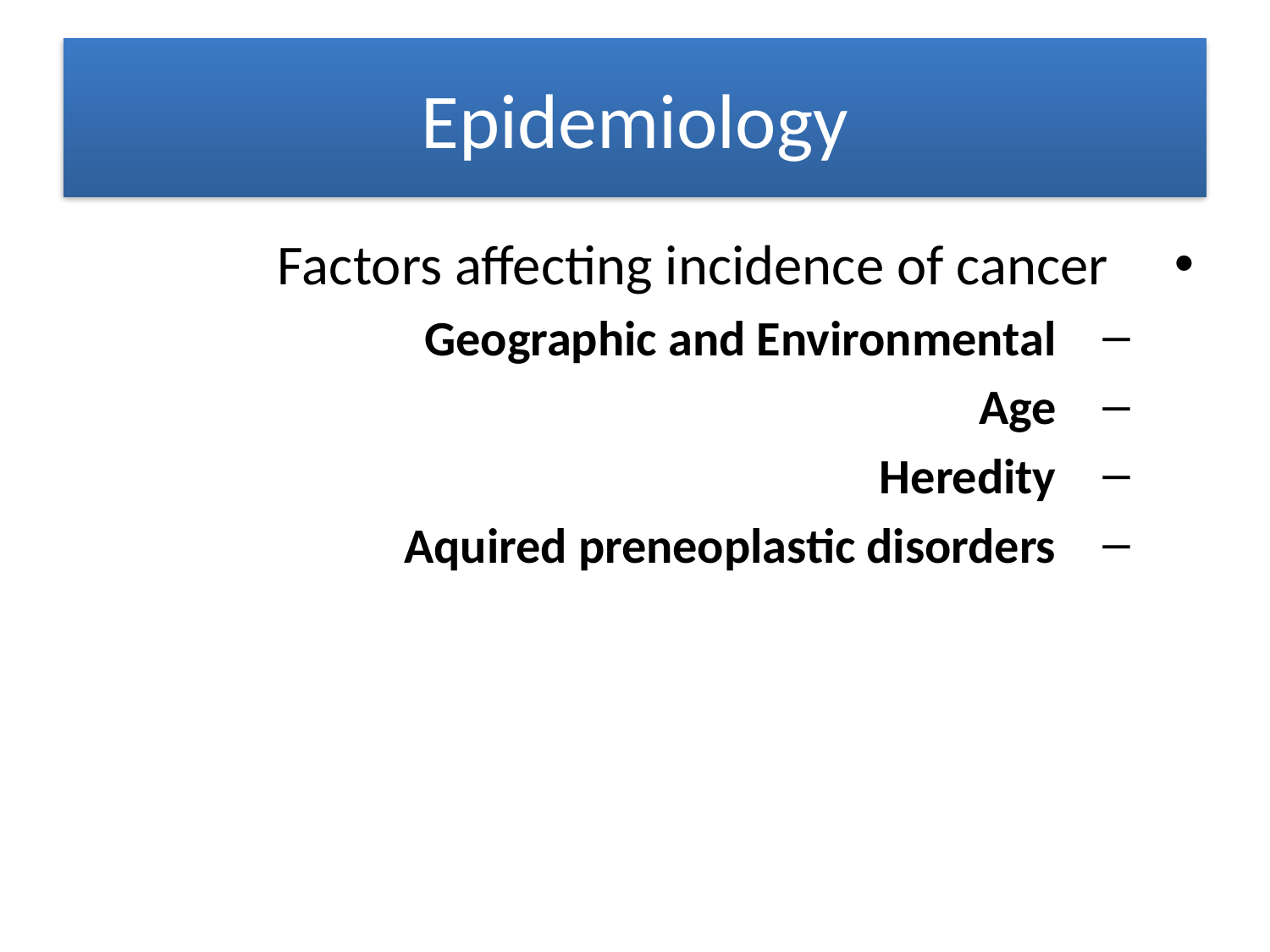

# Epidemiology
Factors affecting incidence of cancer
Geographic and Environmental
Age
Heredity
Aquired preneoplastic disorders